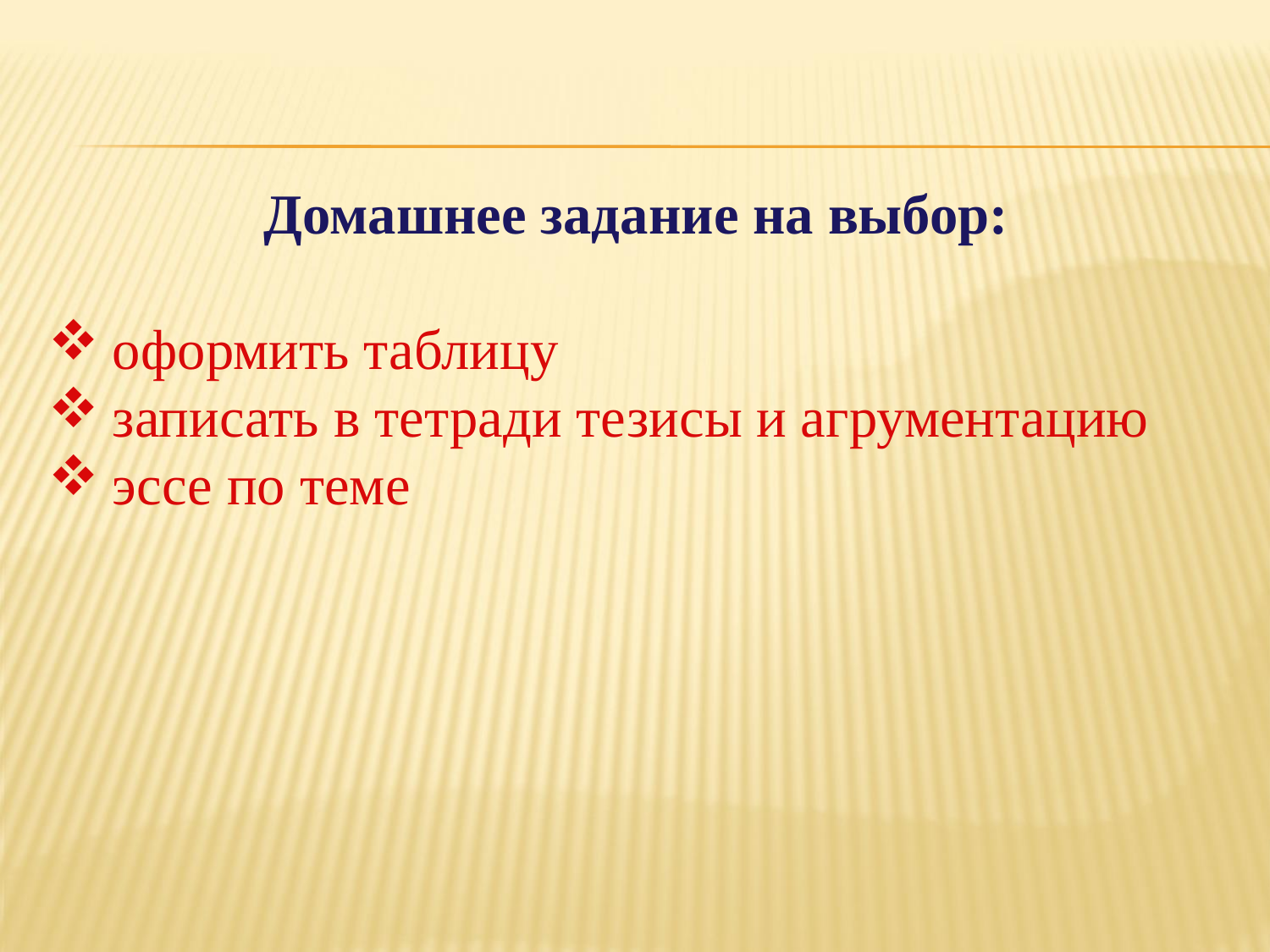

Домашнее задание на выбор:

оформить таблицу
записать в тетради тезисы и агрументацию
эссе по теме